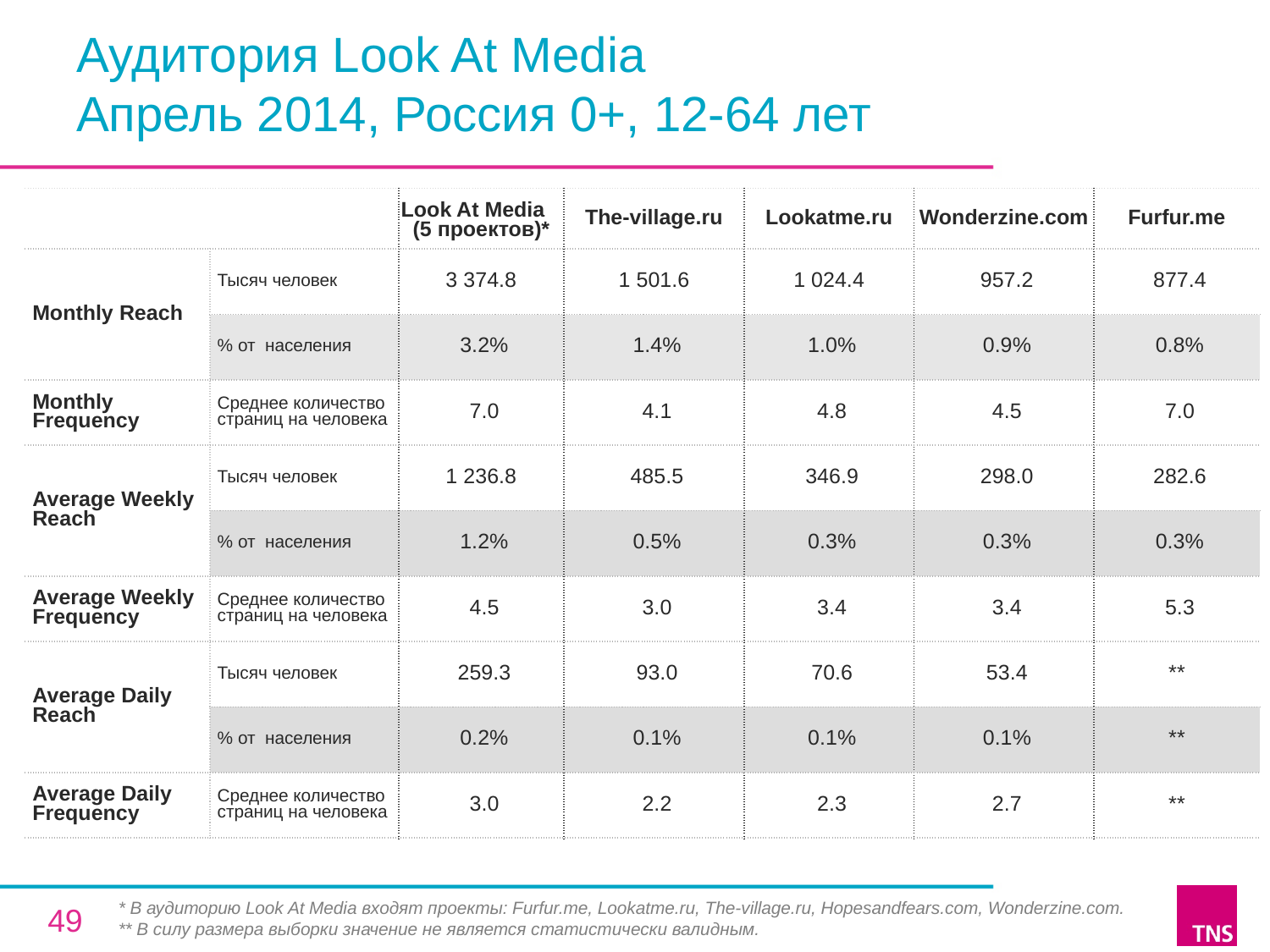

# Аудитория Look At Media Апрель 2014, Россия 0+, 12-64 лет
|  |  | Look At Media (5 проектов)\* | The-village.ru | Lookatme.ru | Wonderzine.com | Furfur.me |
| --- | --- | --- | --- | --- | --- | --- |
| Monthly Reach | Тысяч человек | 3 374.8 | 1 501.6 | 1 024.4 | 957.2 | 877.4 |
|  | % от населения | 3.2% | 1.4% | 1.0% | 0.9% | 0.8% |
| Monthly Frequency | Среднее количество страниц на человека | 7.0 | 4.1 | 4.8 | 4.5 | 7.0 |
| Average Weekly Reach | Тысяч человек | 1 236.8 | 485.5 | 346.9 | 298.0 | 282.6 |
|  | % от населения | 1.2% | 0.5% | 0.3% | 0.3% | 0.3% |
| Average Weekly Frequency | Среднее количество страниц на человека | 4.5 | 3.0 | 3.4 | 3.4 | 5.3 |
| Average Daily Reach | Тысяч человек | 259.3 | 93.0 | 70.6 | 53.4 | \*\* |
|  | % от населения | 0.2% | 0.1% | 0.1% | 0.1% | \*\* |
| Average Daily Frequency | Среднее количество страниц на человека | 3.0 | 2.2 | 2.3 | 2.7 | \*\* |
* В аудиторию Look At Media входят проекты: Furfur.me, Lookatme.ru, The-village.ru, Hopesandfears.com, Wonderzine.com.
** В силу размера выборки значение не является статистически валидным.
49